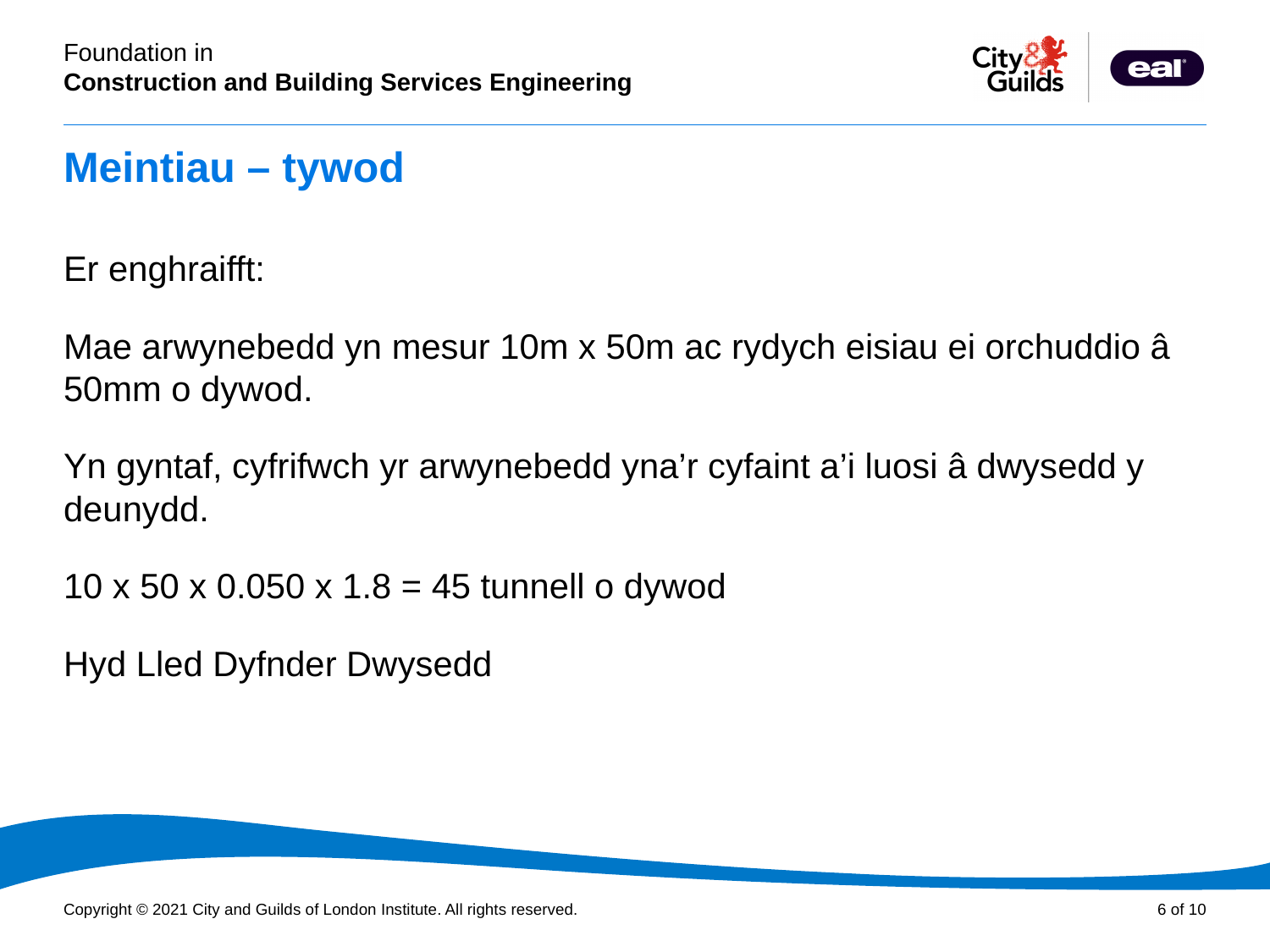

# Meintiau – tywod
Er enghraifft:
Mae arwynebedd yn mesur 10m x 50m ac rydych eisiau ei orchuddio â 50mm o dywod.
Yn gyntaf, cyfrifwch yr arwynebedd yna’r cyfaint a’i luosi â dwysedd y deunydd.
10 x 50 x 0.050 x 1.8 = 45 tunnell o dywod
Hyd Lled Dyfnder Dwysedd